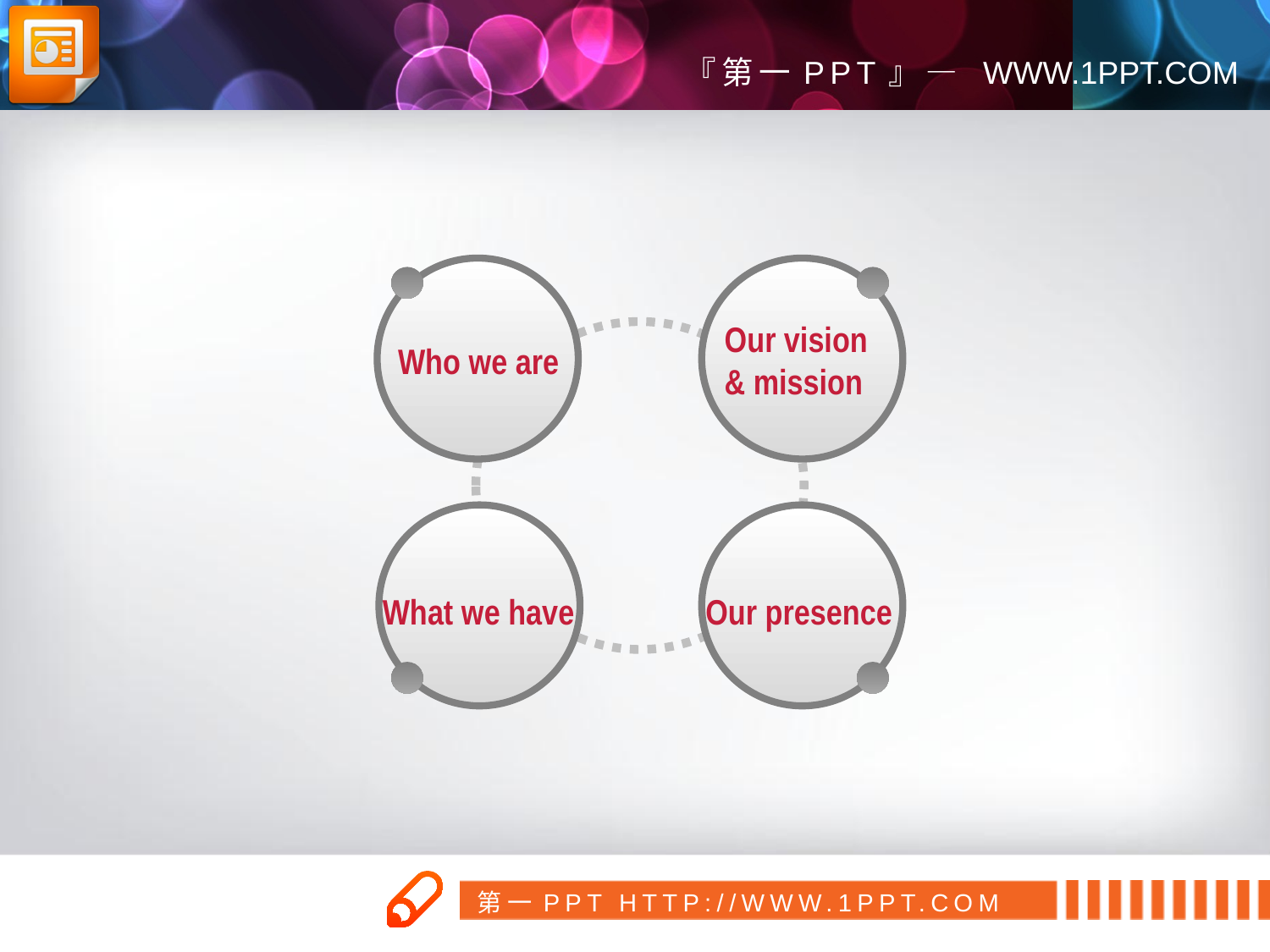

Our vision
& mission

Who we are

What we have
Our presence